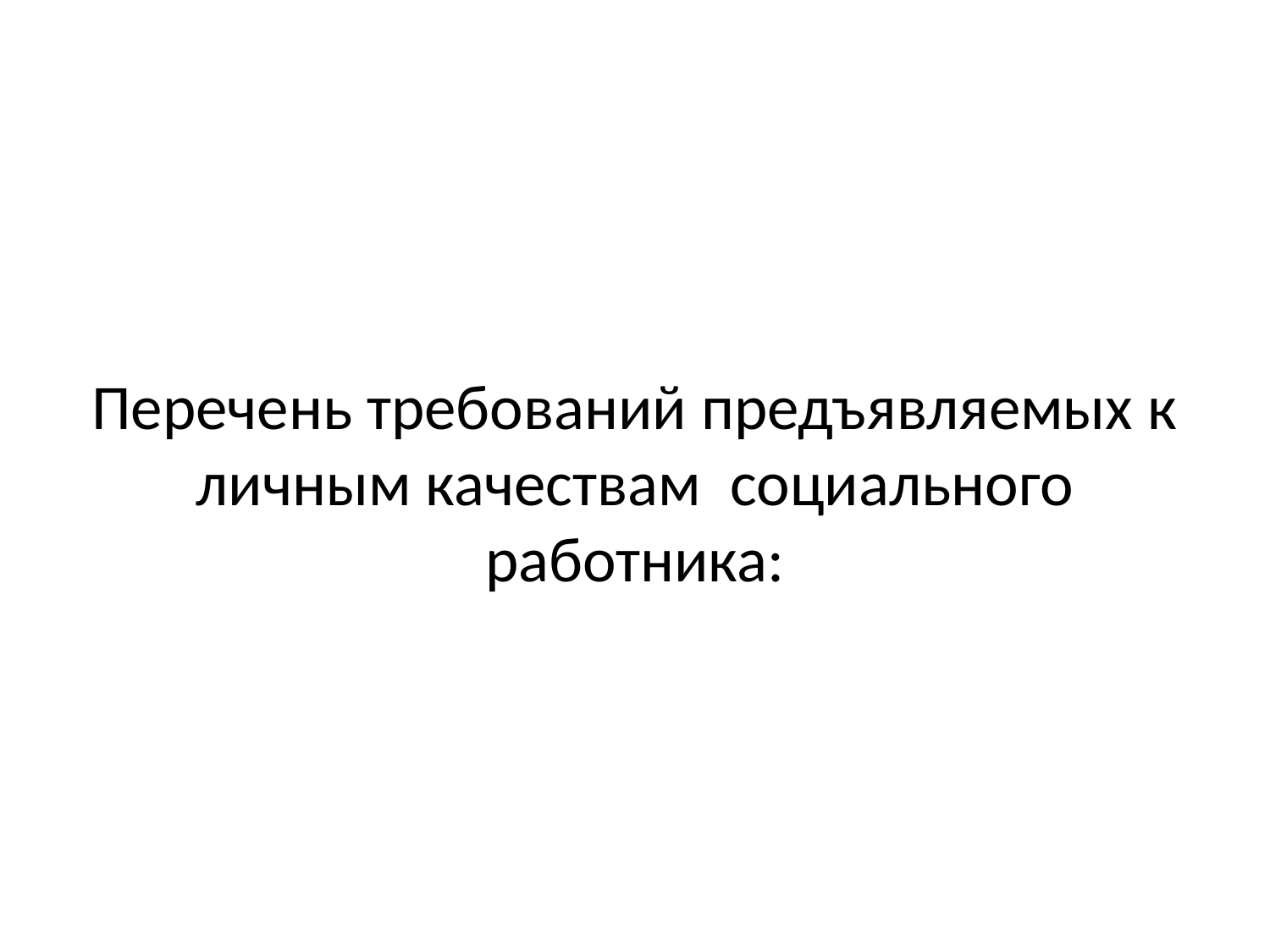

# Перечень требований предъявляемых к личным качествам  социального работника: